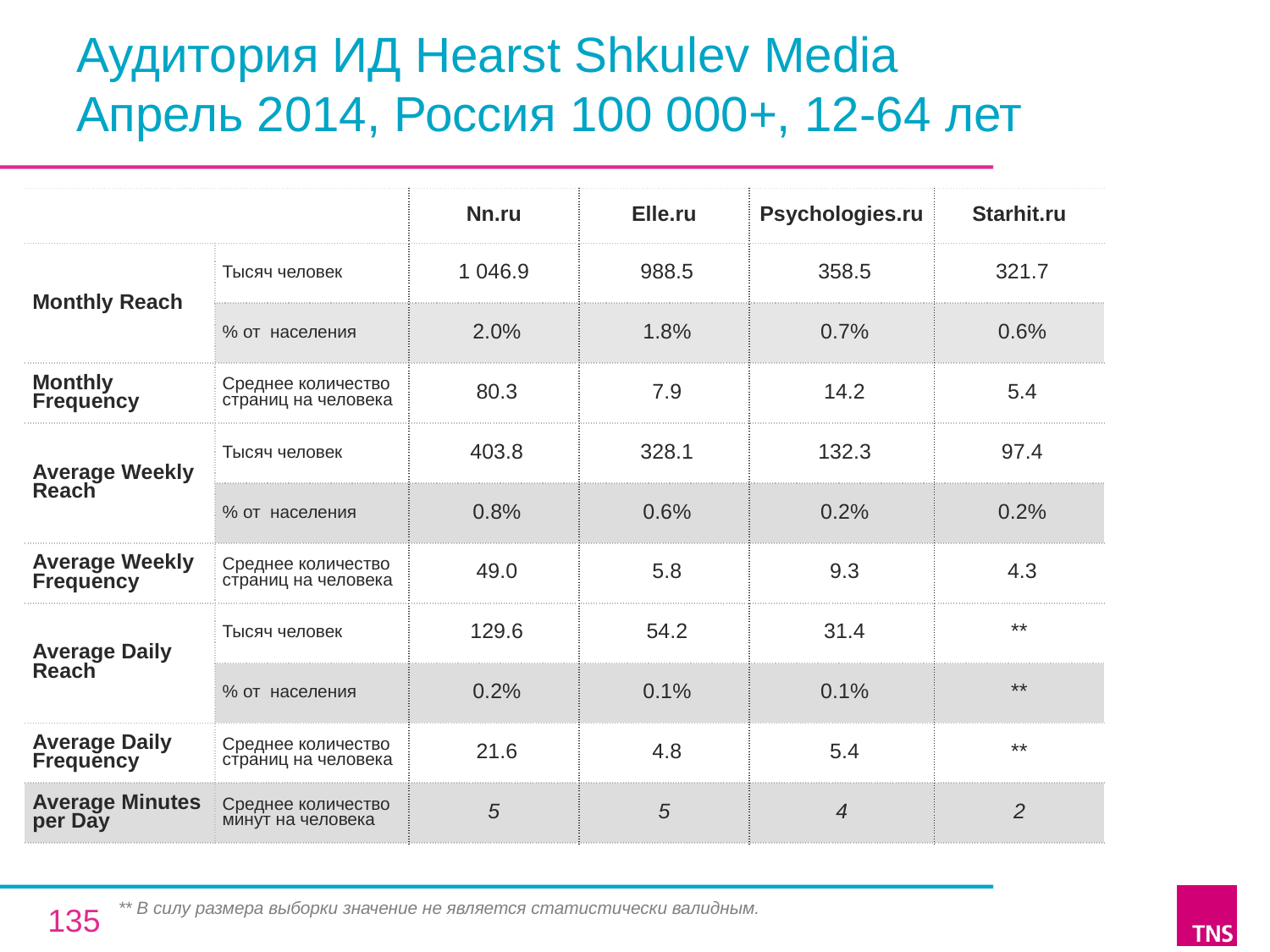

# Аудитория ИД Hearst Shkulev Media Апрель 2014, Россия 100 000+, 12-64 лет
|  |  | Nn.ru | Elle.ru | Psychologies.ru | Starhit.ru |
| --- | --- | --- | --- | --- | --- |
| Monthly Reach | Тысяч человек | 1 046.9 | 988.5 | 358.5 | 321.7 |
|  | % от населения | 2.0% | 1.8% | 0.7% | 0.6% |
| Monthly Frequency | Среднее количество страниц на человека | 80.3 | 7.9 | 14.2 | 5.4 |
| Average Weekly Reach | Тысяч человек | 403.8 | 328.1 | 132.3 | 97.4 |
|  | % от населения | 0.8% | 0.6% | 0.2% | 0.2% |
| Average Weekly Frequency | Среднее количество страниц на человека | 49.0 | 5.8 | 9.3 | 4.3 |
| Average Daily Reach | Тысяч человек | 129.6 | 54.2 | 31.4 | \*\* |
|  | % от населения | 0.2% | 0.1% | 0.1% | \*\* |
| Average Daily Frequency | Среднее количество страниц на человека | 21.6 | 4.8 | 5.4 | \*\* |
| Average Minutes per Day | Среднее количество минут на человека | 5 | 5 | 4 | 2 |
** В силу размера выборки значение не является статистически валидным.
135